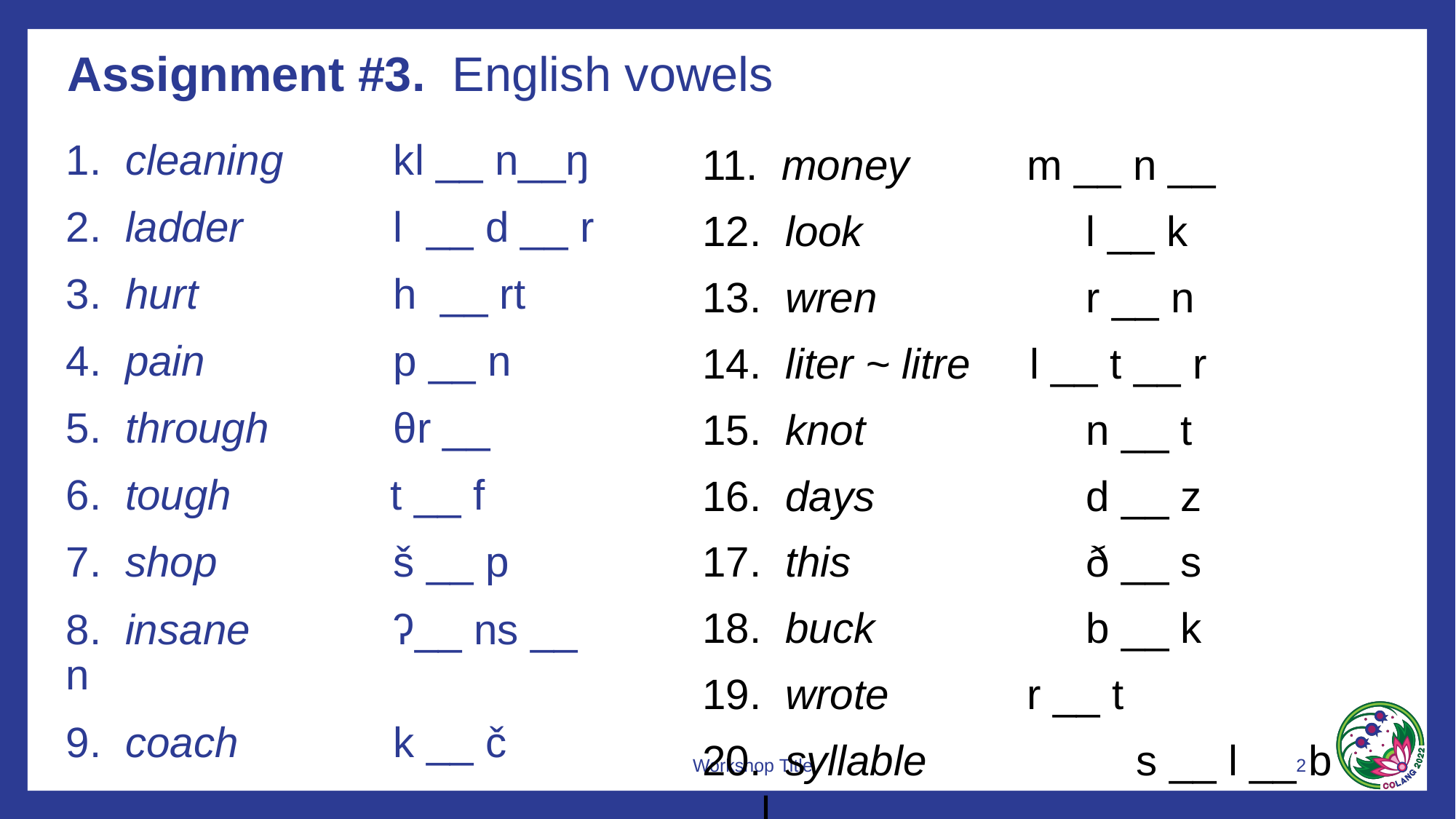

# Assignment #3.  English vowels
1.  cleaning         	kl __ n__ŋ
2.  ladder         	l  __ d __ r
3.  hurt         	h  __ rt
4.  pain         	p __ n
5.  through         	θr __
6.  tough	         t __ f
7.  shop         	š __ p
8.  insane         	ʔ__ ns __ n
9.  coach         	k __ č
10. cryptic	         kr __ pt __ k
11.  money	         m __ n __
12.  look	              l __ k
13.  wren	              r __ n
14.  liter ~ litre  	l __ t __ r
15.  knot	              n __ t
16.  days	              d __ z
17.  this	              ð __ s
18.  buck	              b __ k
19.  wrote	         r __ t
20.  syllable	         s __ l __ b __ l
Workshop Title
2